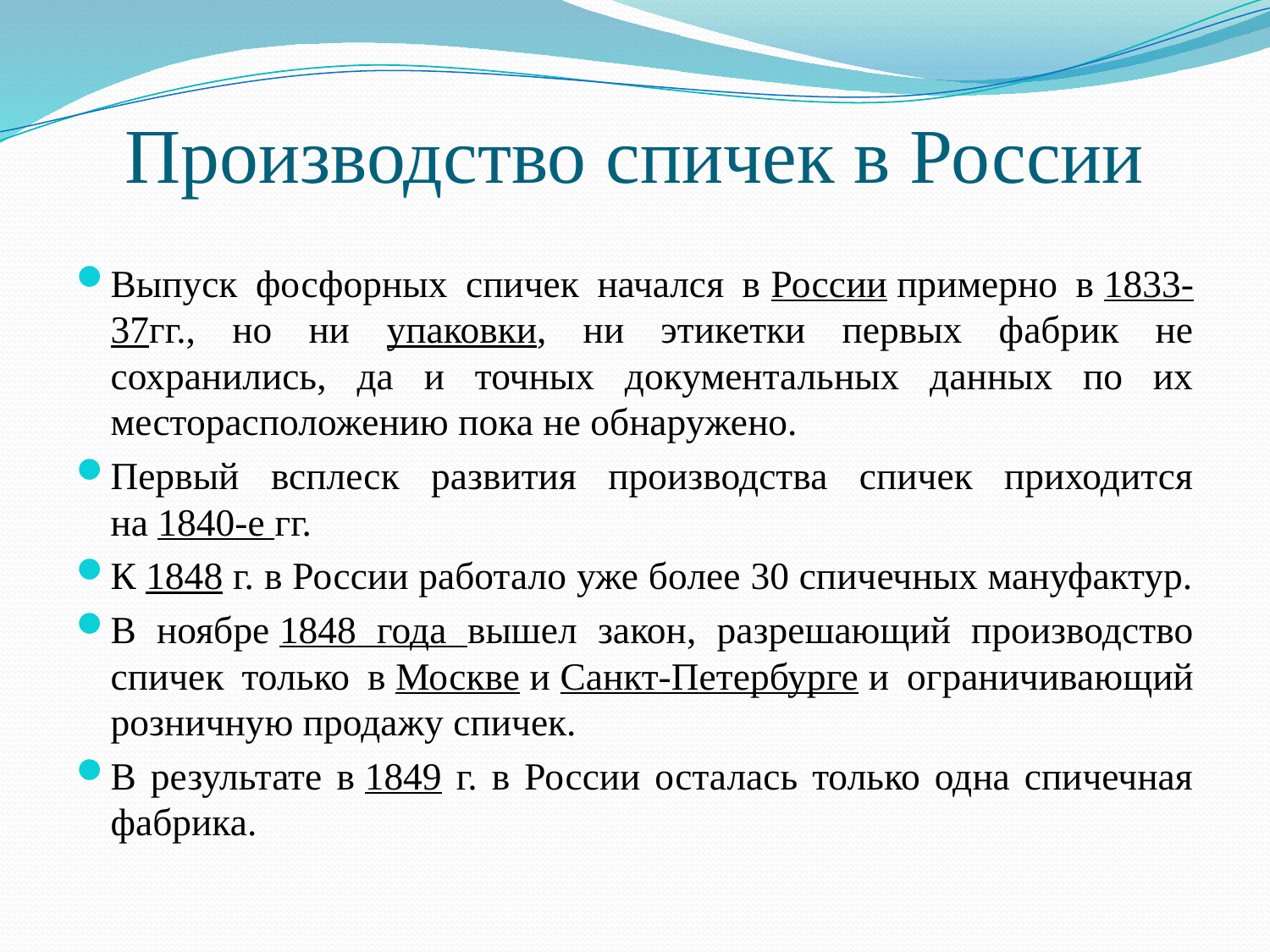

# Производство спичек в России

Выпуск фосфорных спичек начался в России примерно в 1833-37гг., но ни упаковки, ни этикетки первых фабрик не сохранились, да и точных документальных данных по их месторасположению пока не обнаружено.
Первый всплеск развития производства спичек приходится на 1840-е гг.
К 1848 г. в России работало уже более 30 спичечных мануфактур.
В ноябре 1848 года вышел закон, разрешающий производство спичек только в Москве и Санкт-Петербурге и ограничивающий розничную продажу спичек.
В результате в 1849 г. в России осталась только одна спичечная фабрика.